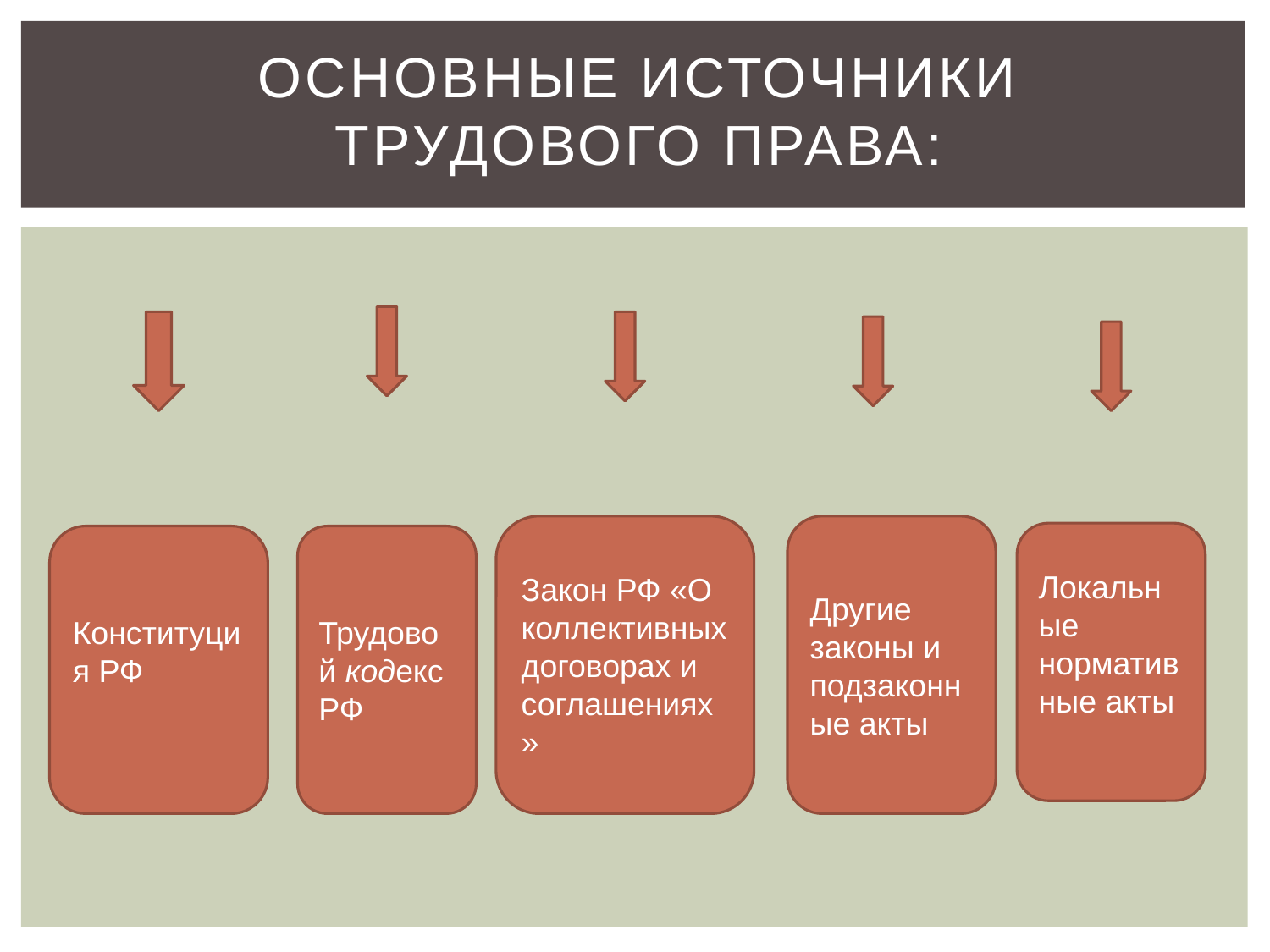

# Основные источники трудового права:

Закон РФ «О коллективных договорах и соглашениях»
Другие законы и подзаконные акты
Локальные нормативные акты

Конституция РФ
Трудовой кодекс РФ